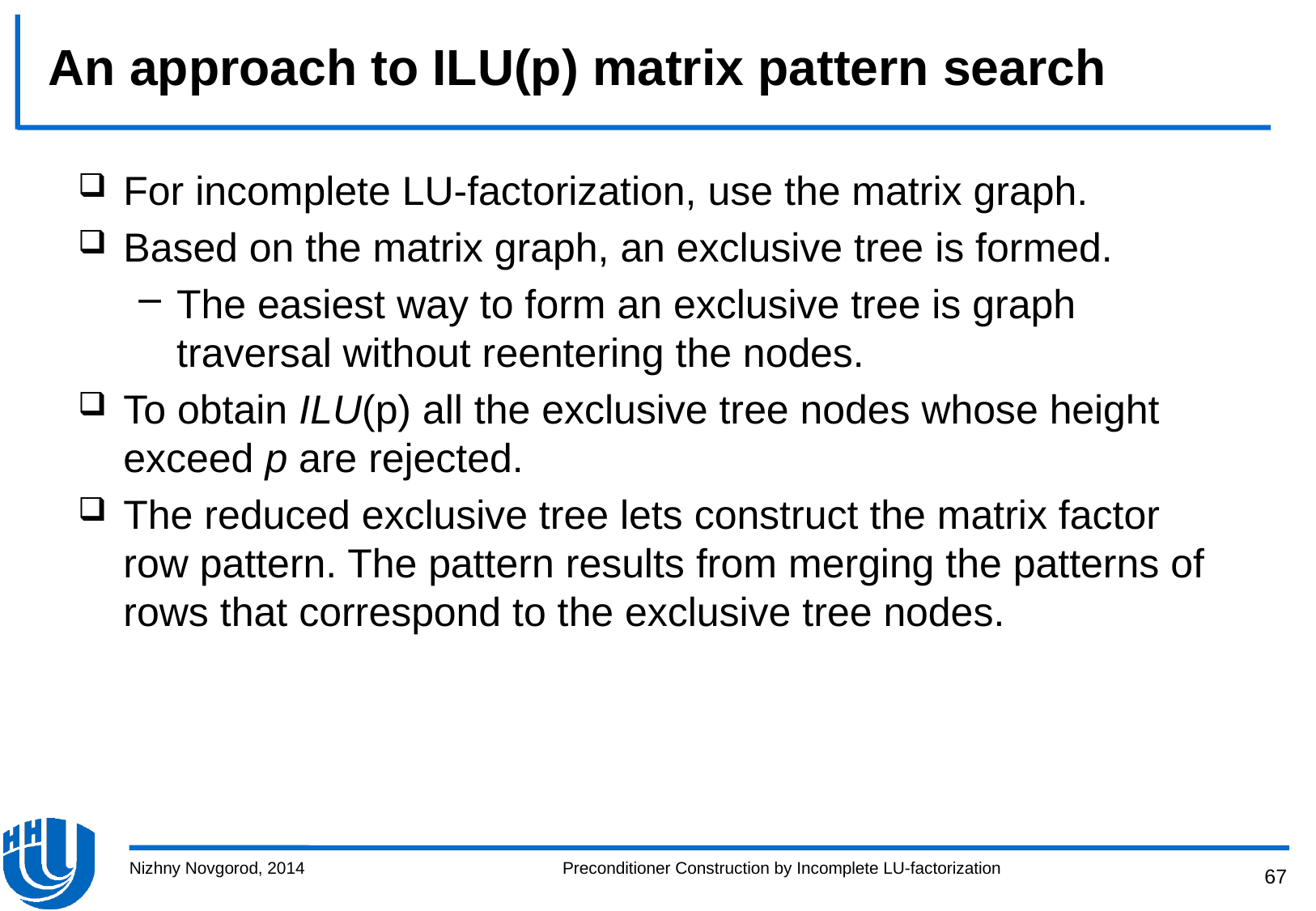

# An approach to ILU(p) matrix pattern search
For incomplete LU-factorization, use the matrix graph.
Based on the matrix graph, an exclusive tree is formed.
The easiest way to form an exclusive tree is graph traversal without reentering the nodes.
To obtain ILU(p) all the exclusive tree nodes whose height exceed p are rejected.
The reduced exclusive tree lets construct the matrix factor row pattern. The pattern results from merging the patterns of rows that correspond to the exclusive tree nodes.

Nizhny Novgorod, 2014
Preconditioner Construction by Incomplete LU-factorization